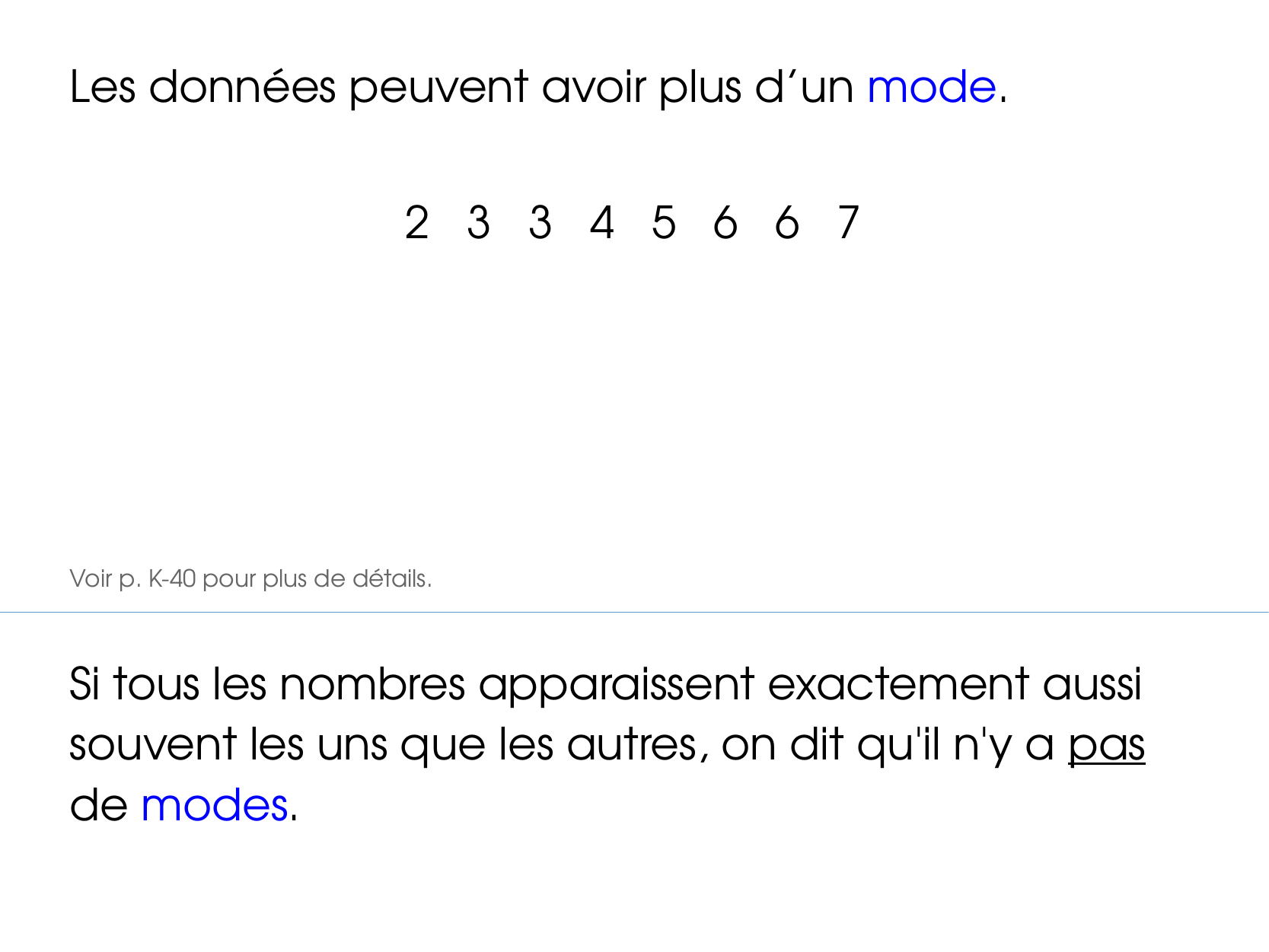

Les données peuvent avoir plus d’un mode.
2   3   3   4   5   6   6   7
Voir p. K-40 pour plus de détails.
Si tous les nombres apparaissent exactement aussi souvent les uns que les autres, on dit qu'il n'y a pas de modes.